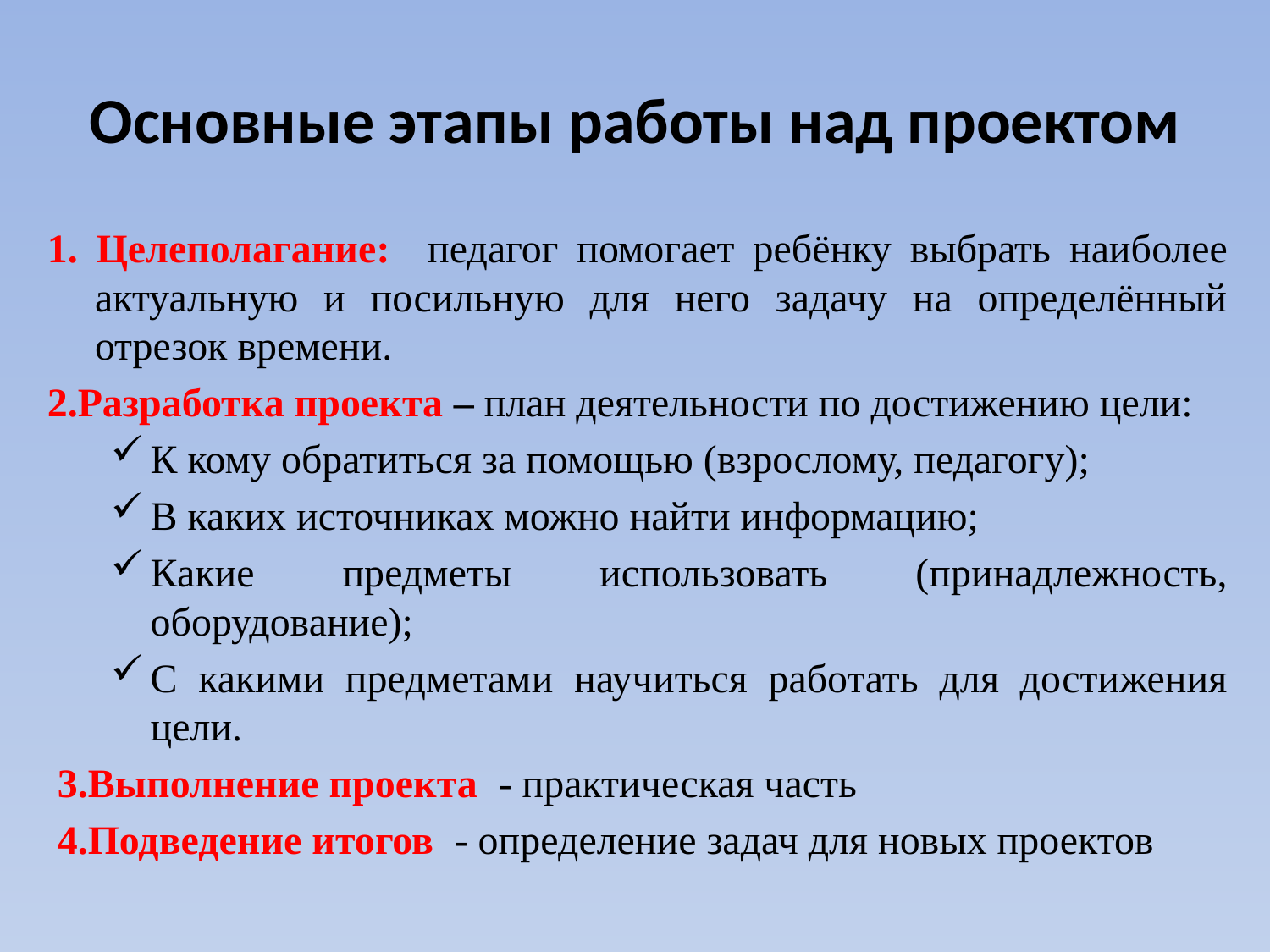

# Основные этапы работы над проектом
1. Целеполагание:  педагог помогает ребёнку выбрать наиболее актуальную и посильную для него задачу на определённый отрезок времени.
2.Разработка проекта – план деятельности по достижению цели:
К кому обратиться за помощью (взрослому, педагогу);
В каких источниках можно найти информацию;
Какие предметы использовать (принадлежность, оборудование);
С какими предметами научиться работать для достижения цели.
 3.Выполнение проекта  - практическая часть
 4.Подведение итогов  - определение задач для новых проектов